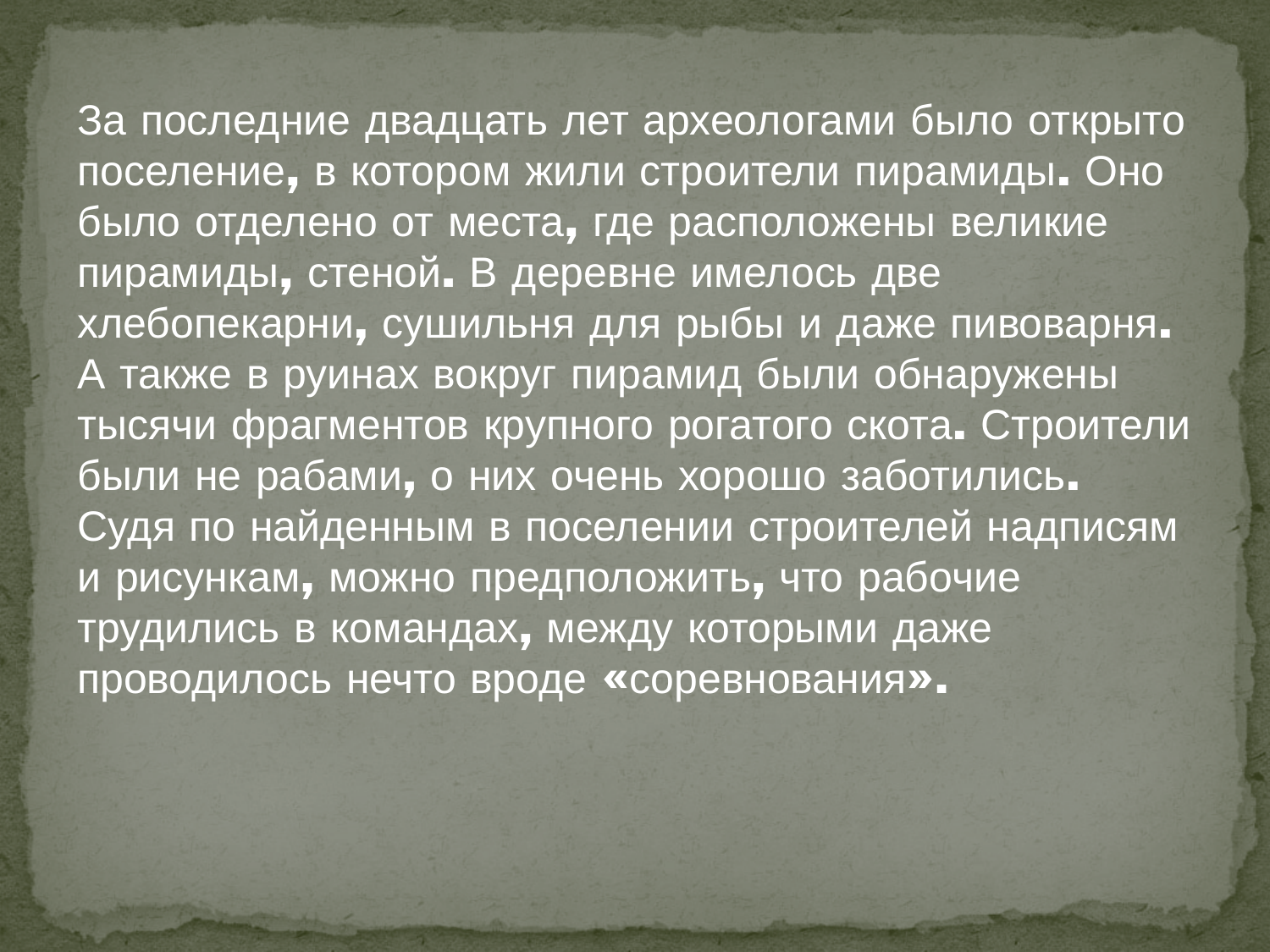

За последние двадцать лет археологами было открыто поселение, в котором жили строители пирамиды. Оно было отделено от места, где расположены великие пирамиды, стеной. В деревне имелось две хлебопекарни, сушильня для рыбы и даже пивоварня. А также в руинах вокруг пирамид были обнаружены тысячи фрагментов крупного рогатого скота. Строители были не рабами, о них очень хорошо заботились.
Судя по найденным в поселении строителей надписям и рисункам, можно предположить, что рабочие трудились в командах, между которыми даже проводилось нечто вроде «соревнования».